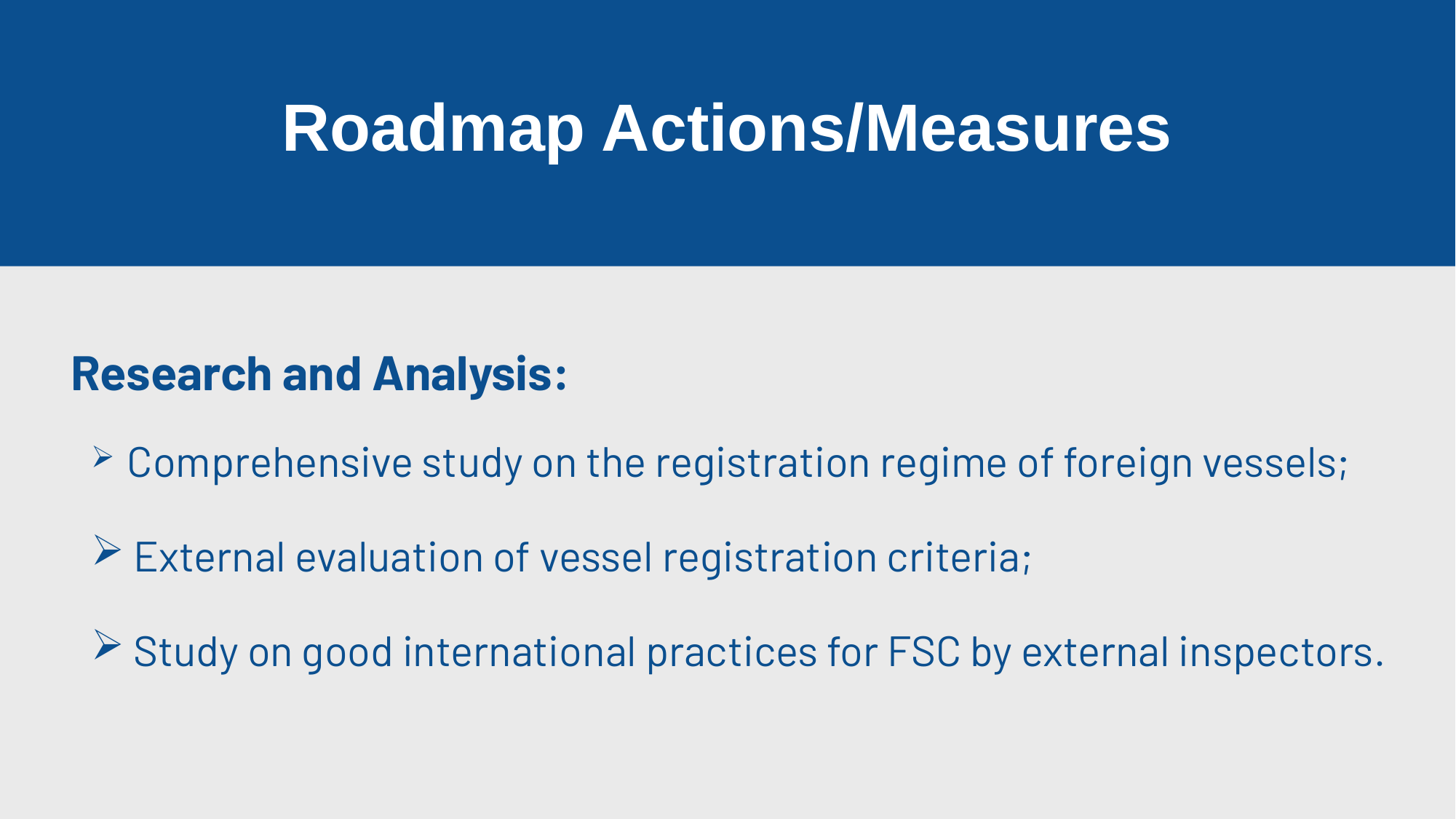

Roadmap Actions/Measures

Research and Analysis:
  Comprehensive study on the registration regime of foreign vessels;
 External evaluation of vessel registration criteria;
 Study on good international practices for FSC by external inspectors.